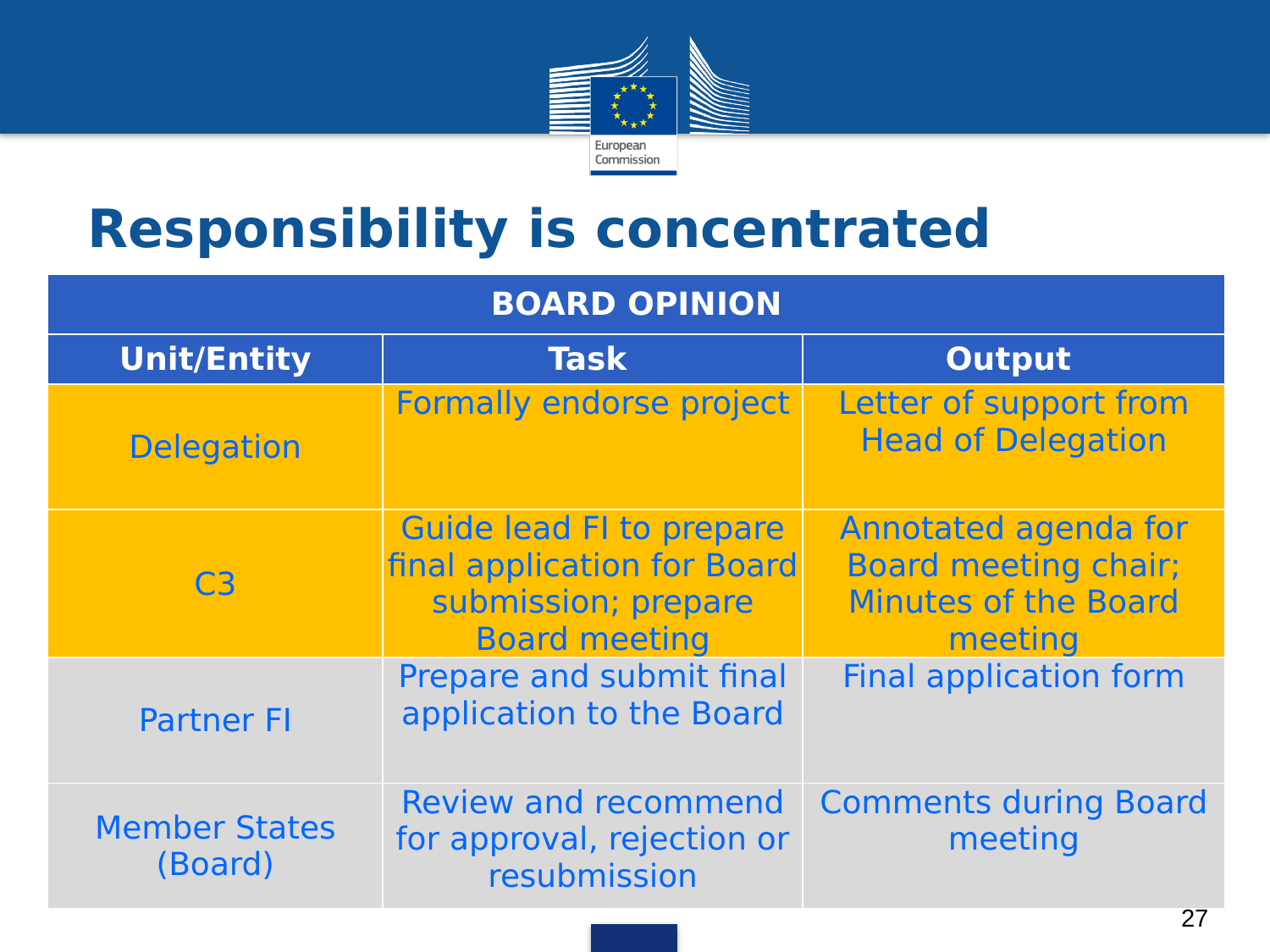

# Responsibility is concentrated
| BOARD OPINION |  |  |
| --- | --- | --- |
| Unit/Entity | Task | Output |
| Delegation | Formally endorse project | Letter of support from Head of Delegation |
| C3 | Guide lead FI to prepare final application for Board submission; prepare Board meeting | Annotated agenda for Board meeting chair; Minutes of the Board meeting |
| Partner FI | Prepare and submit final application to the Board | Final application form |
| Member States (Board) | Review and recommend for approval, rejection or resubmission | Comments during Board meeting |
27